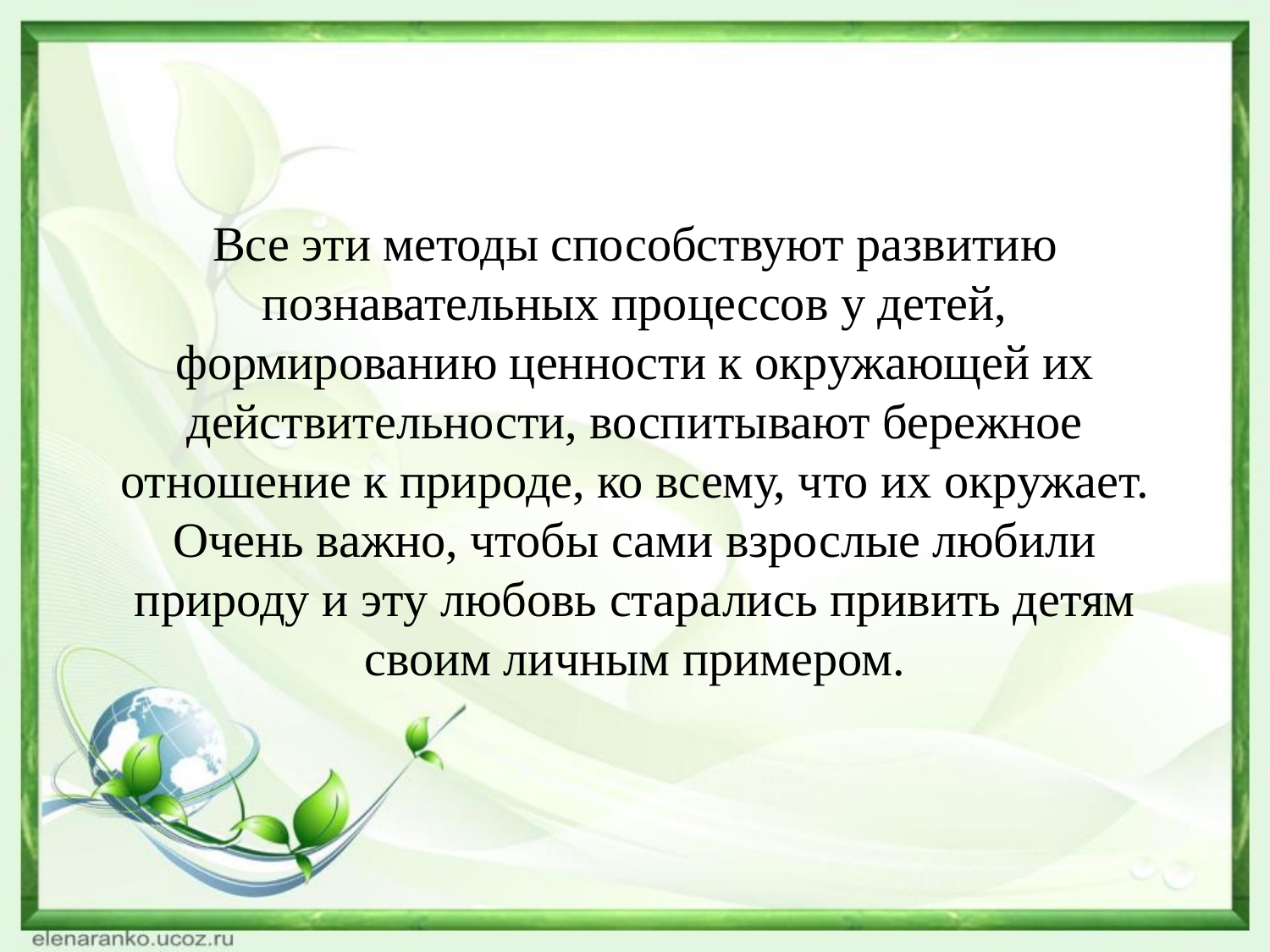

# Все эти методы способствуют развитию познавательных процессов у детей, формированию ценности к окружающей их действительности, воспитывают бережное отношение к природе, ко всему, что их окружает. Очень важно, чтобы сами взрослые любили природу и эту любовь старались привить детям своим личным примером.